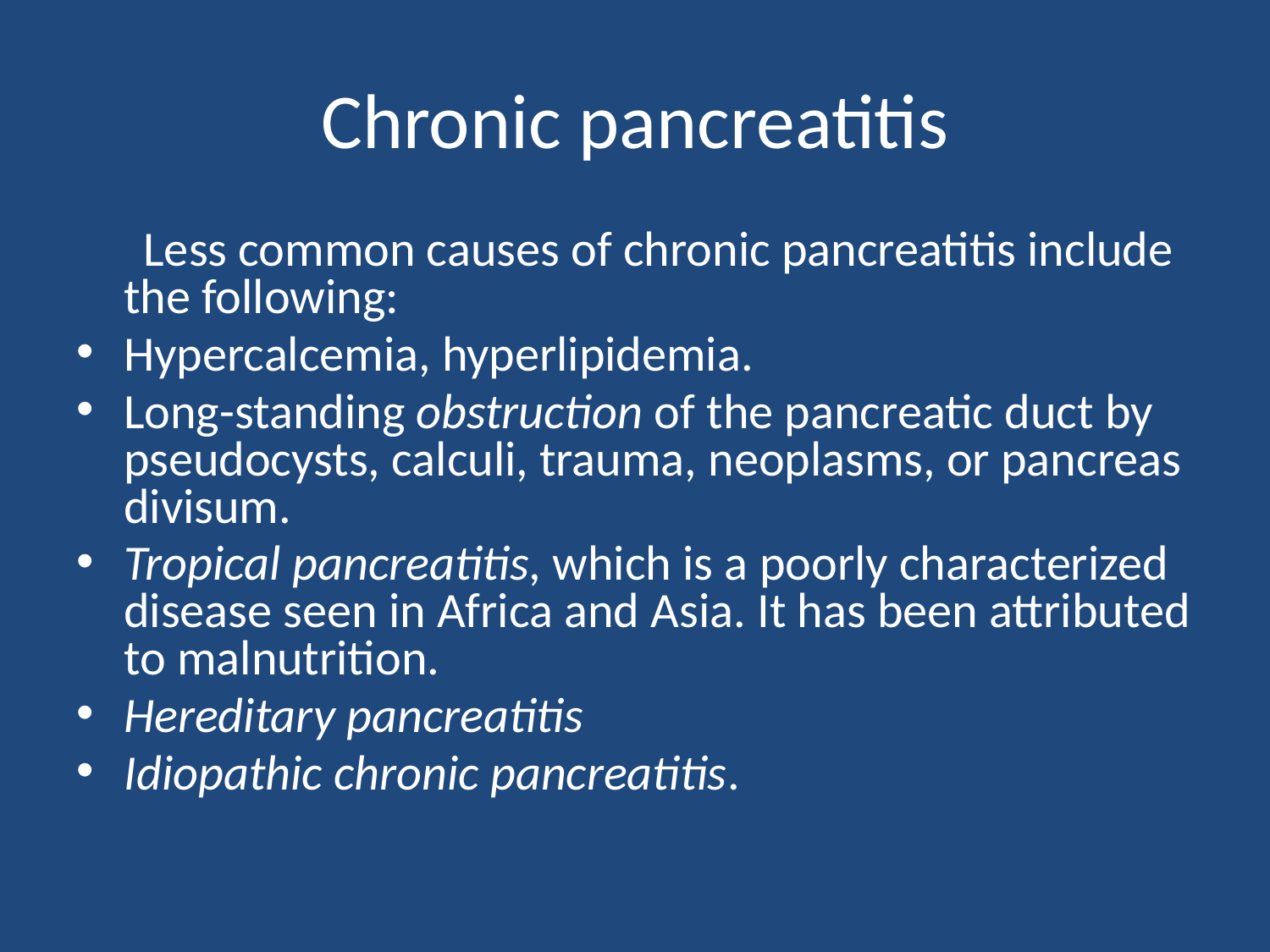

# Chronic pancreatitis
      Less common causes of chronic pancreatitis include the following:
Hypercalcemia, hyperlipidemia.
Long-standing obstruction of the pancreatic duct by pseudocysts, calculi, trauma, neoplasms, or pancreas divisum.
Tropical pancreatitis, which is a poorly characterized disease seen in Africa and Asia. It has been attributed to malnutrition.
Hereditary pancreatitis
Idiopathic chronic pancreatitis.